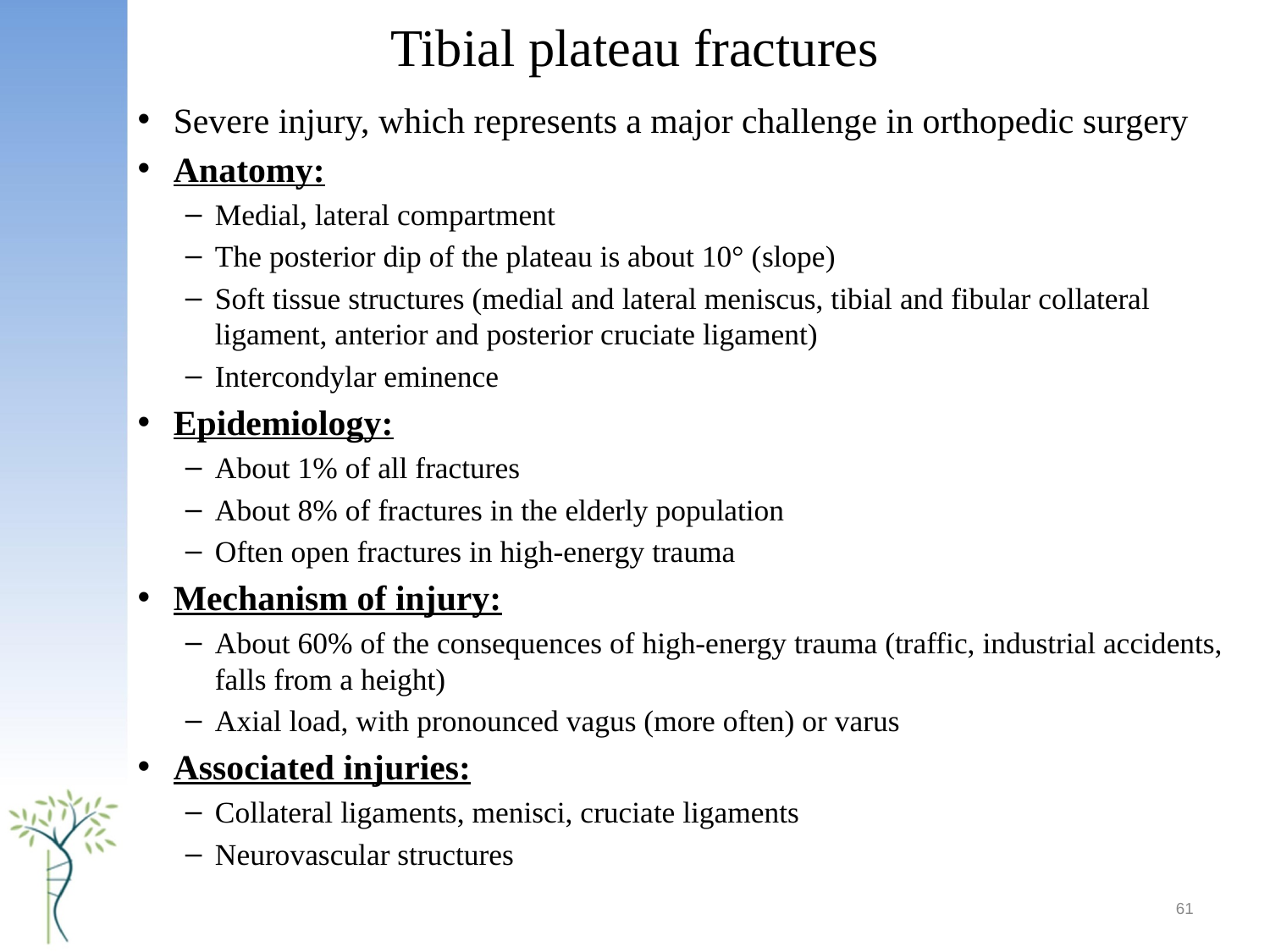

# Tibial plateau fractures
Severe injury, which represents a major challenge in orthopedic surgery
Anatomy:
Medial, lateral compartment
The posterior dip of the plateau is about 10° (slope)
Soft tissue structures (medial and lateral meniscus, tibial and fibular collateral ligament, anterior and posterior cruciate ligament)
Intercondylar eminence
Epidemiology:
About 1% of all fractures
About 8% of fractures in the elderly population
Often open fractures in high-energy trauma
Mechanism of injury:
About 60% of the consequences of high-energy trauma (traffic, industrial accidents, falls from a height)
Axial load, with pronounced vagus (more often) or varus
Associated injuries:
Collateral ligaments, menisci, cruciate ligaments
Neurovascular structures
61